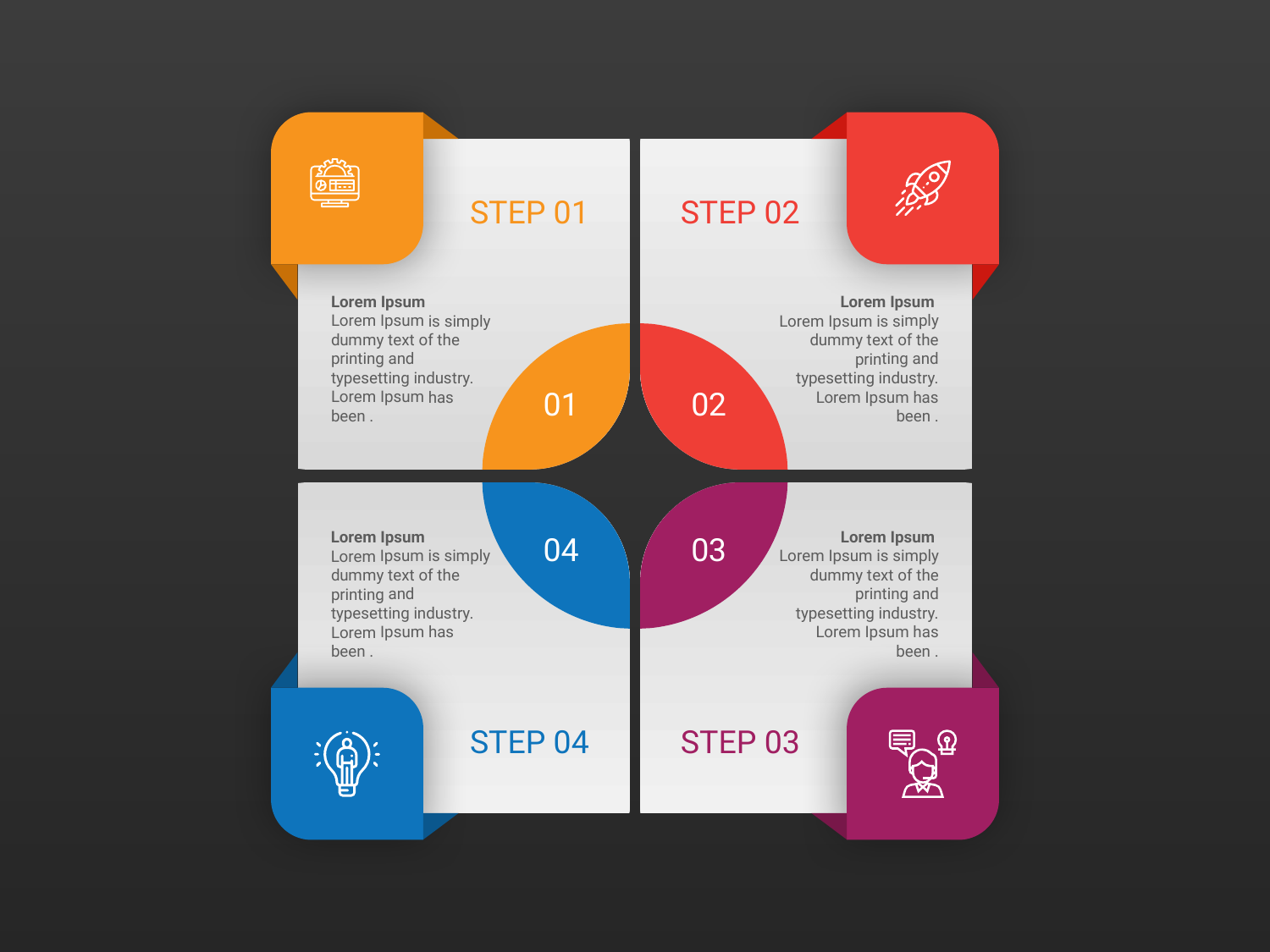

STEP 01
STEP 02

Lorem Ipsum
Lorem Ipsum is simply dummy text of the printing and typesetting industry. Lorem Ipsum has been .
Lorem Ipsum
Lorem Ipsum is simply dummy text of the printing and typesetting industry. Lorem Ipsum has been .

01
02

Lorem Ipsum
Lorem Ipsum is simply dummy text of the printing and typesetting industry. Lorem Ipsum has been .
Lorem Ipsum
Lorem Ipsum is simply dummy text of the printing and typesetting industry. Lorem Ipsum has been .
04
03

STEP 04
STEP 03